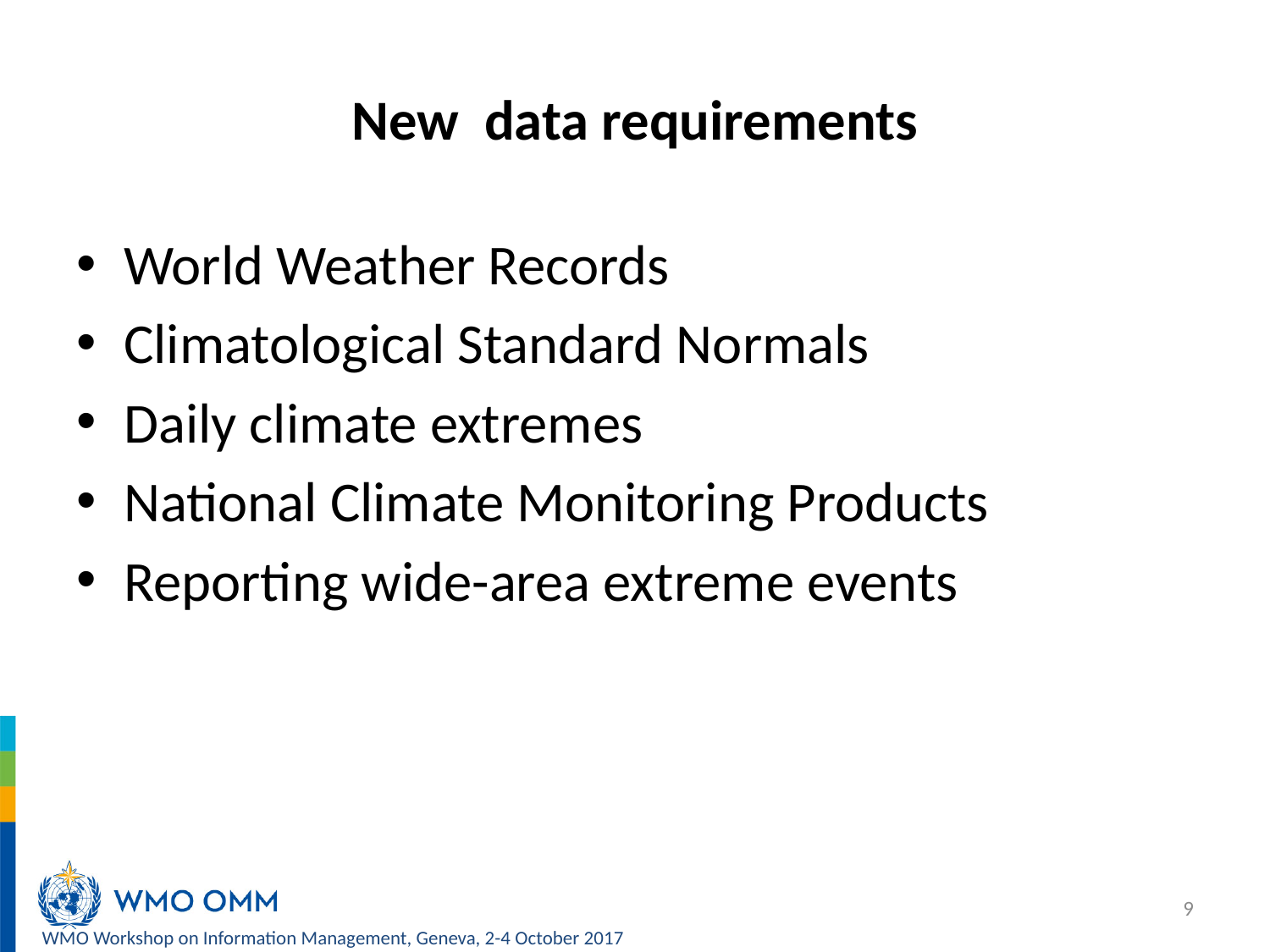

# New  data requirements
World Weather Records
Climatological Standard Normals
Daily climate extremes
National Climate Monitoring Products
Reporting wide-area extreme events
9
WMO Workshop on Information Management, Geneva, 2-4 October 2017